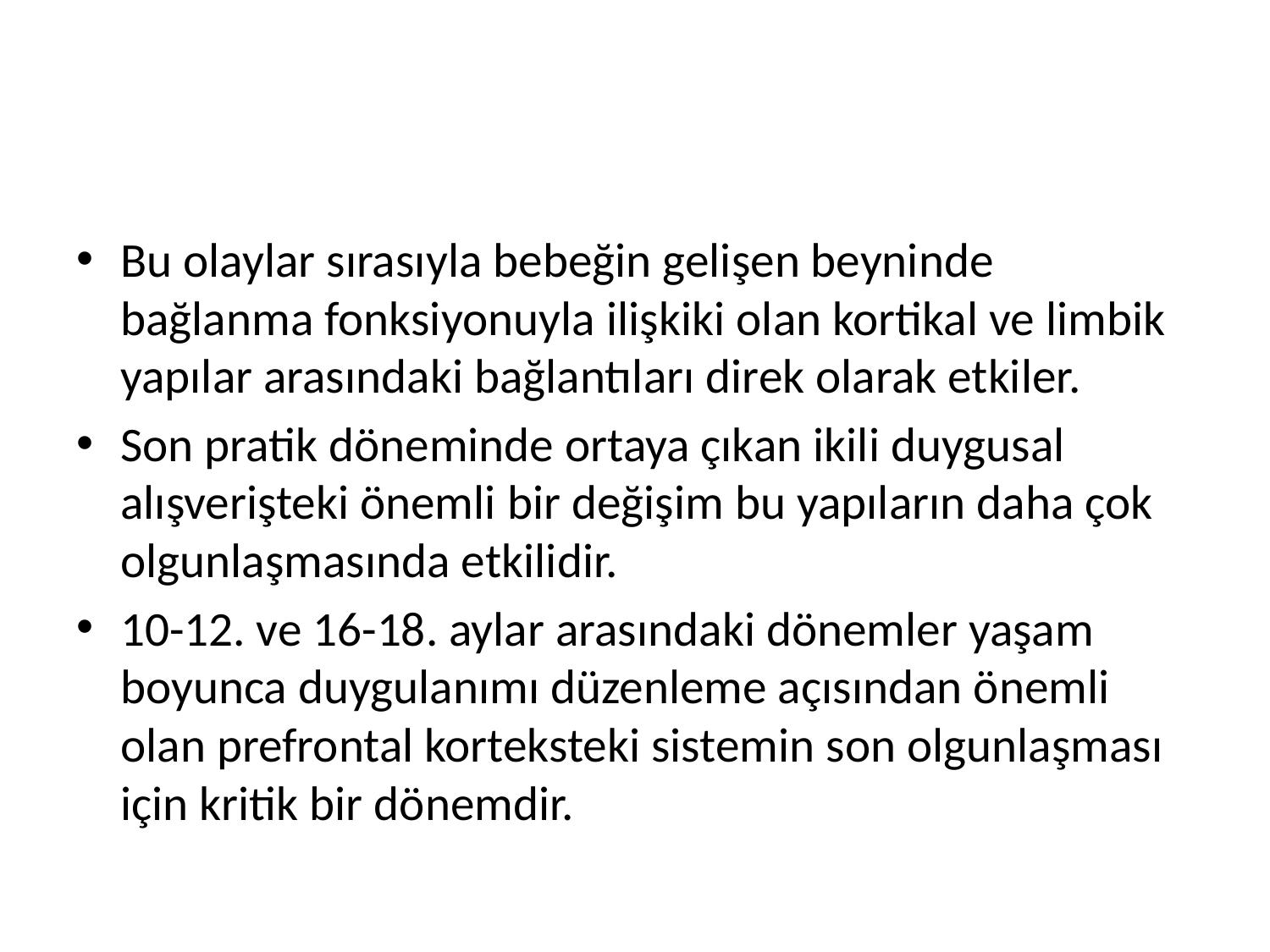

#
Bu olaylar sırasıyla bebeğin gelişen beyninde bağlanma fonksiyonuyla ilişkiki olan kortikal ve limbik yapılar arasındaki bağlantıları direk olarak etkiler.
Son pratik döneminde ortaya çıkan ikili duygusal alışverişteki önemli bir değişim bu yapıların daha çok olgunlaşmasında etkilidir.
10-12. ve 16-18. aylar arasındaki dönemler yaşam boyunca duygulanımı düzenleme açısından önemli olan prefrontal korteksteki sistemin son olgunlaşması için kritik bir dönemdir.